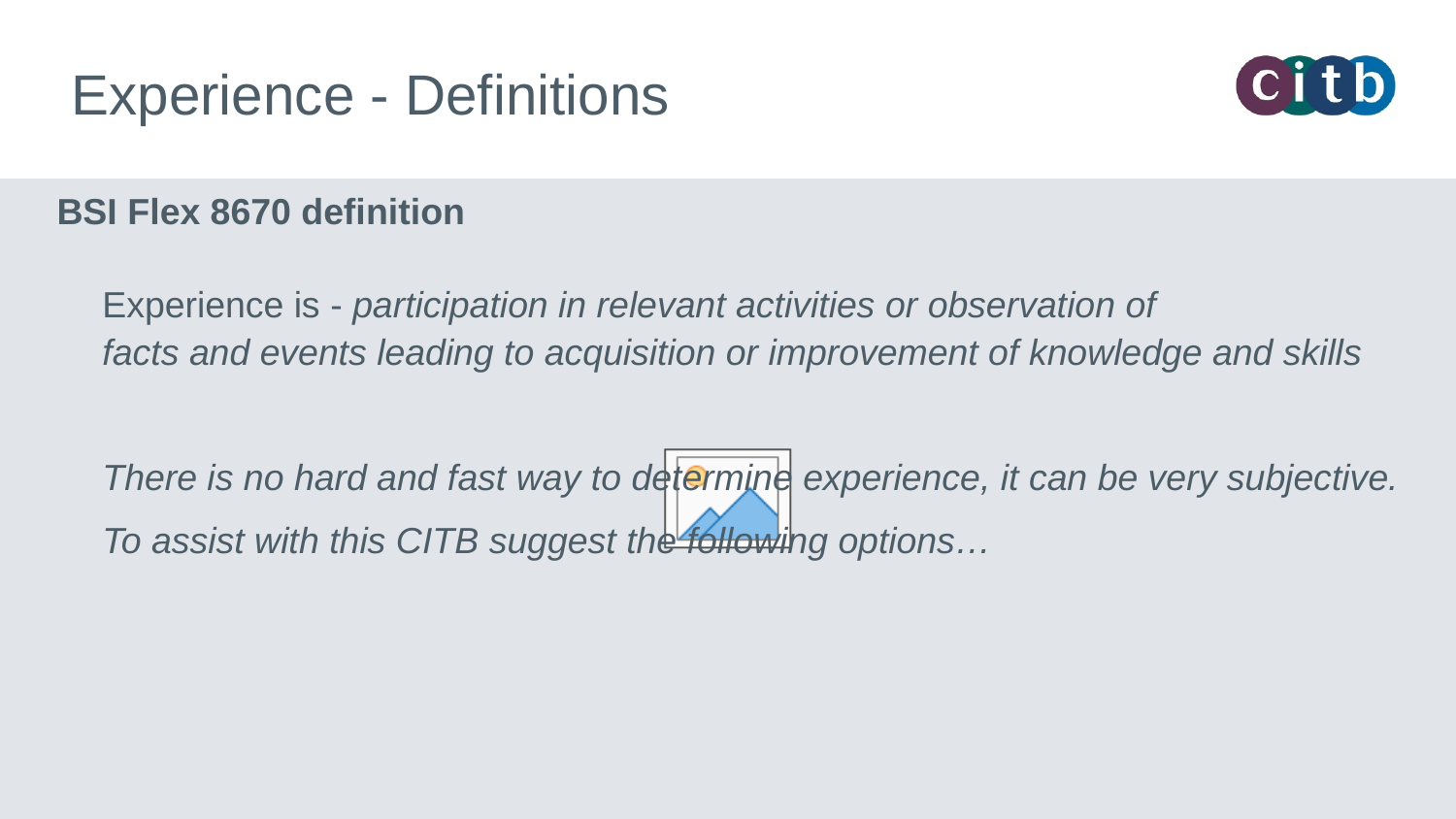

# Experience - Definitions
BSI Flex 8670 definition

Experience is - participation in relevant activities or observation of
facts and events leading to acquisition or improvement of knowledge and skills

There is no hard and fast way to determine experience, it can be very subjective.
To assist with this CITB suggest the following options…